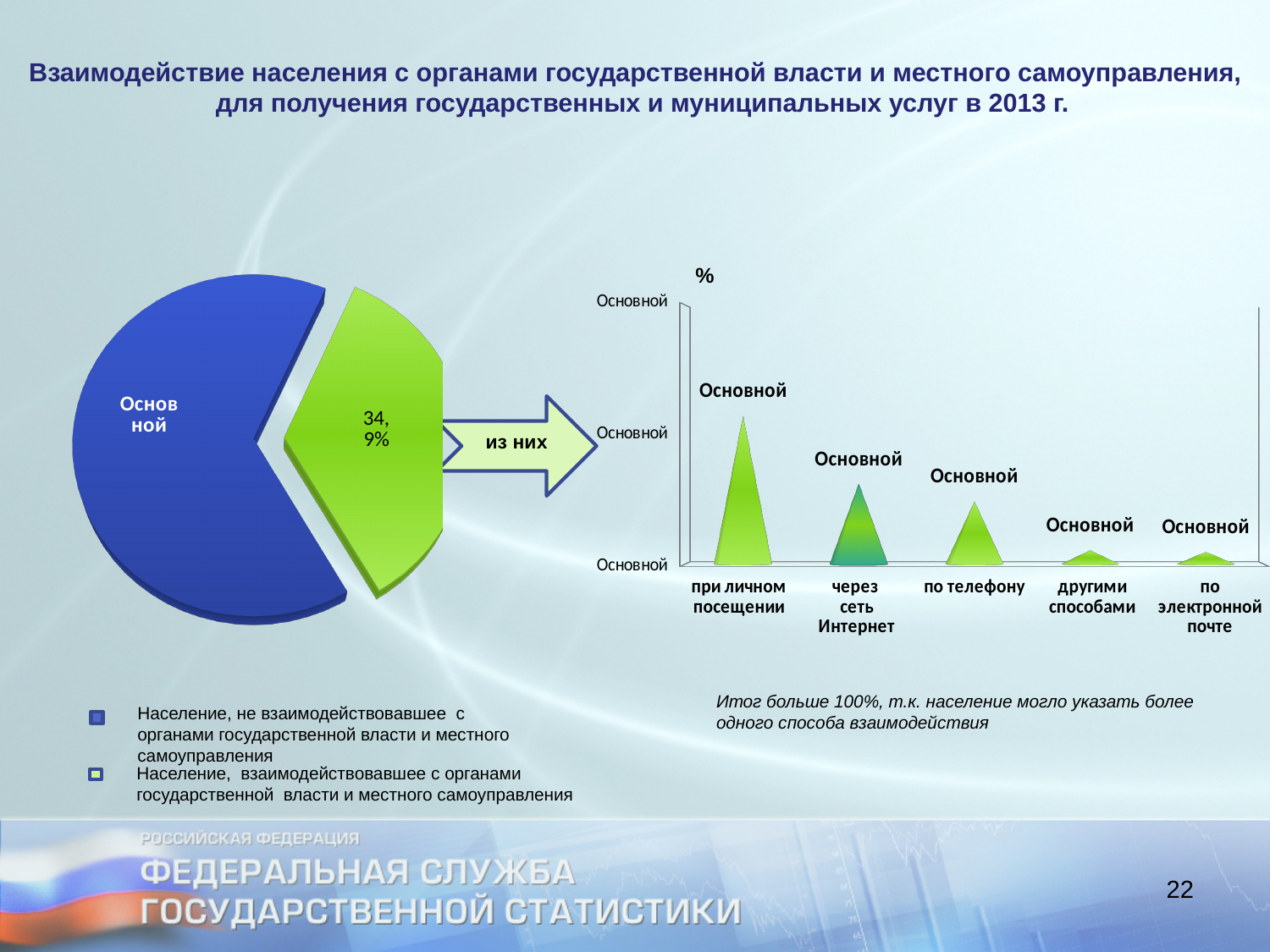

Взаимодействие населения с органами государственной власти и местного самоуправления,
  для получения государственных и муниципальных услуг в 2013 г.

[unsupported chart]

[unsupported chart]

%

из них

Итог больше 100%, т.к. население могло указать более одного способа взаимодействия
Население, не взаимодействовавшее  с органами государственной власти и местного самоуправления

Население,  взаимодействовавшее с органами государственной  власти и местного самоуправления

22